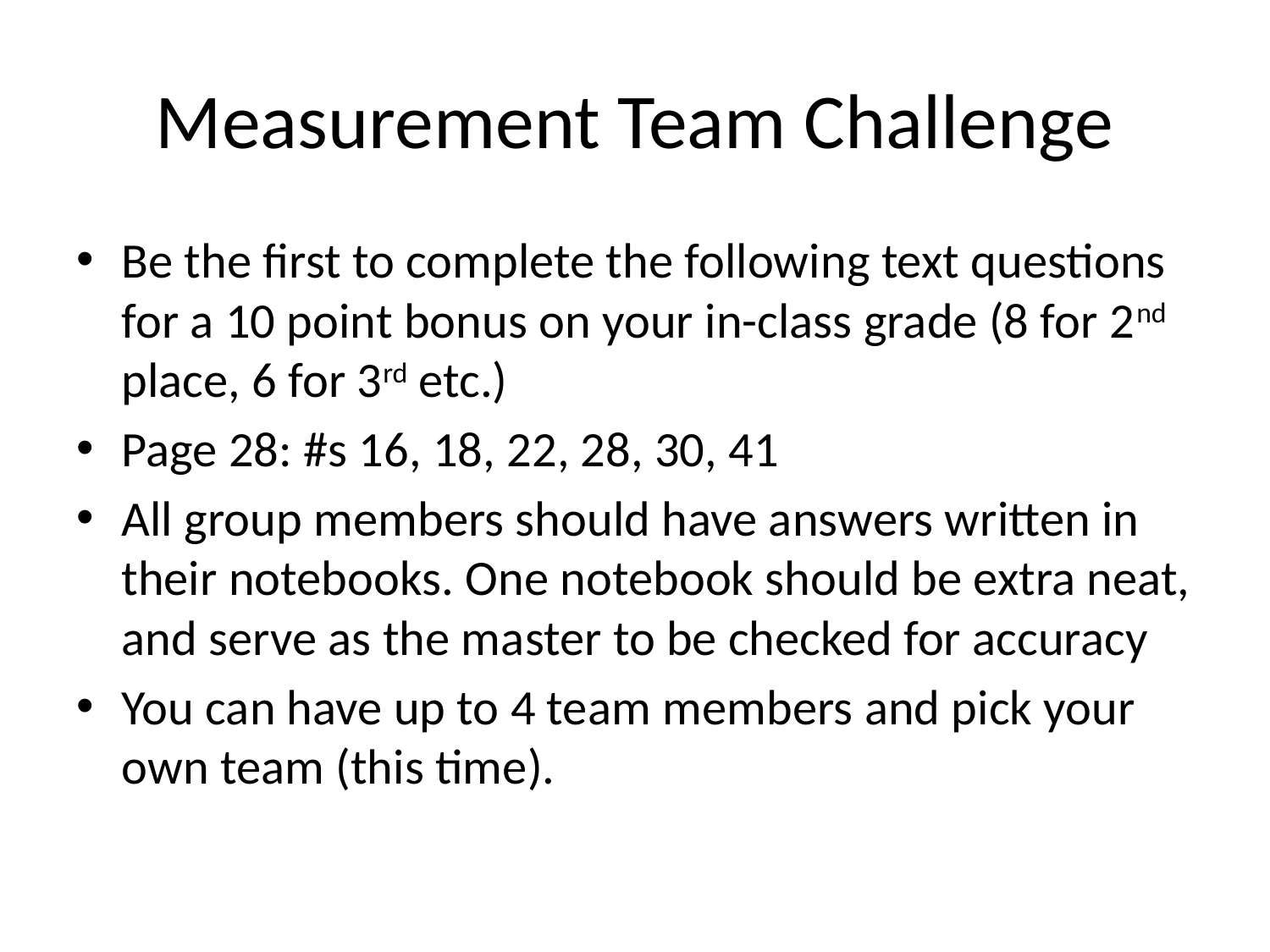

# Measurement Team Challenge
Be the first to complete the following text questions for a 10 point bonus on your in-class grade (8 for 2nd place, 6 for 3rd etc.)
Page 28: #s 16, 18, 22, 28, 30, 41
All group members should have answers written in their notebooks. One notebook should be extra neat, and serve as the master to be checked for accuracy
You can have up to 4 team members and pick your own team (this time).